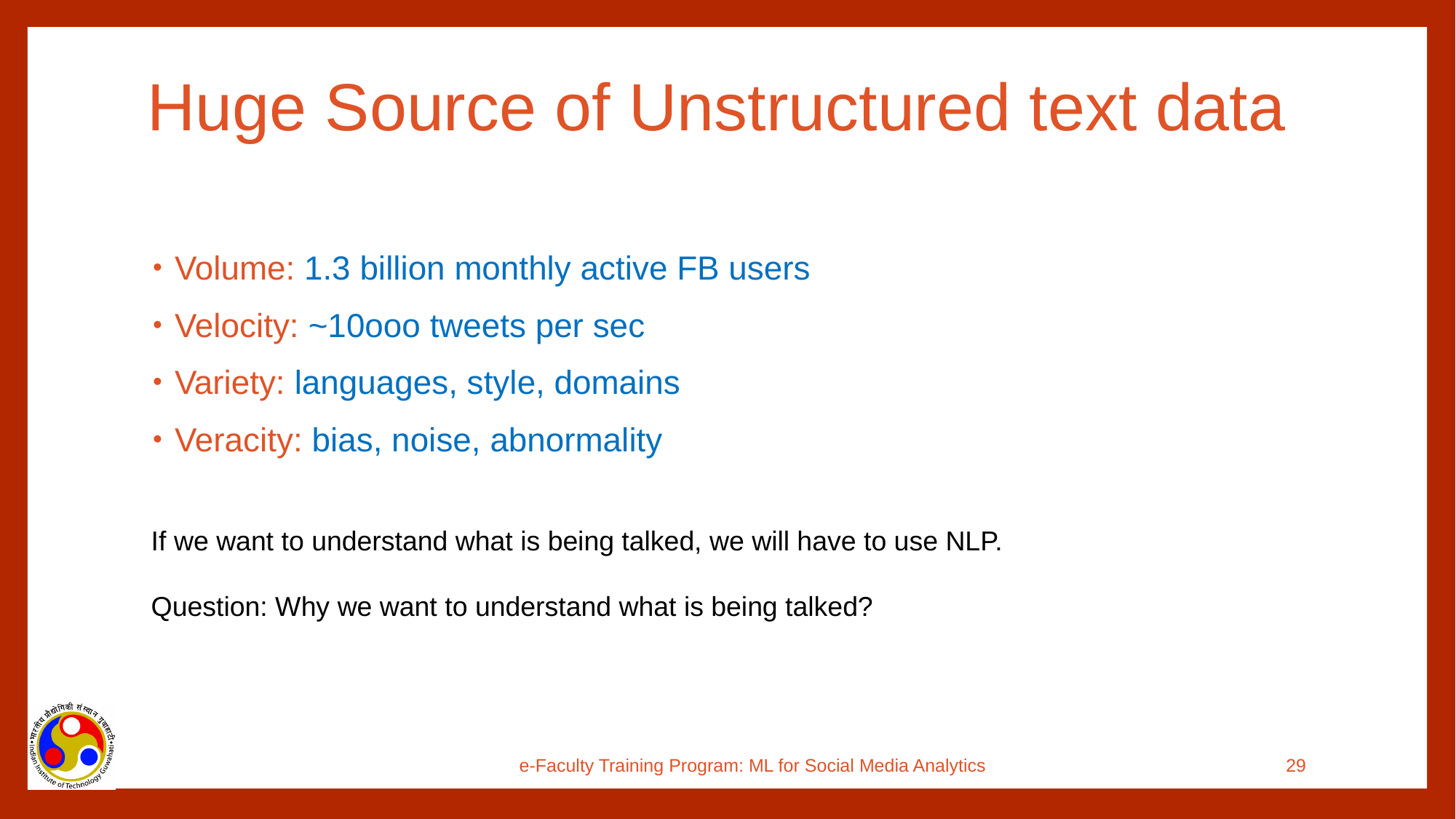

# Huge Source of Unstructured text data
Volume: 1.3 billion monthly active FB users
Velocity: ~10ooo tweets per sec
Variety: languages, style, domains
Veracity: bias, noise, abnormality

If we want to understand what is being talked, we will have to use NLP.

Question: Why we want to understand what is being talked?

e-Faculty Training Program: ML for Social Media Analytics
29